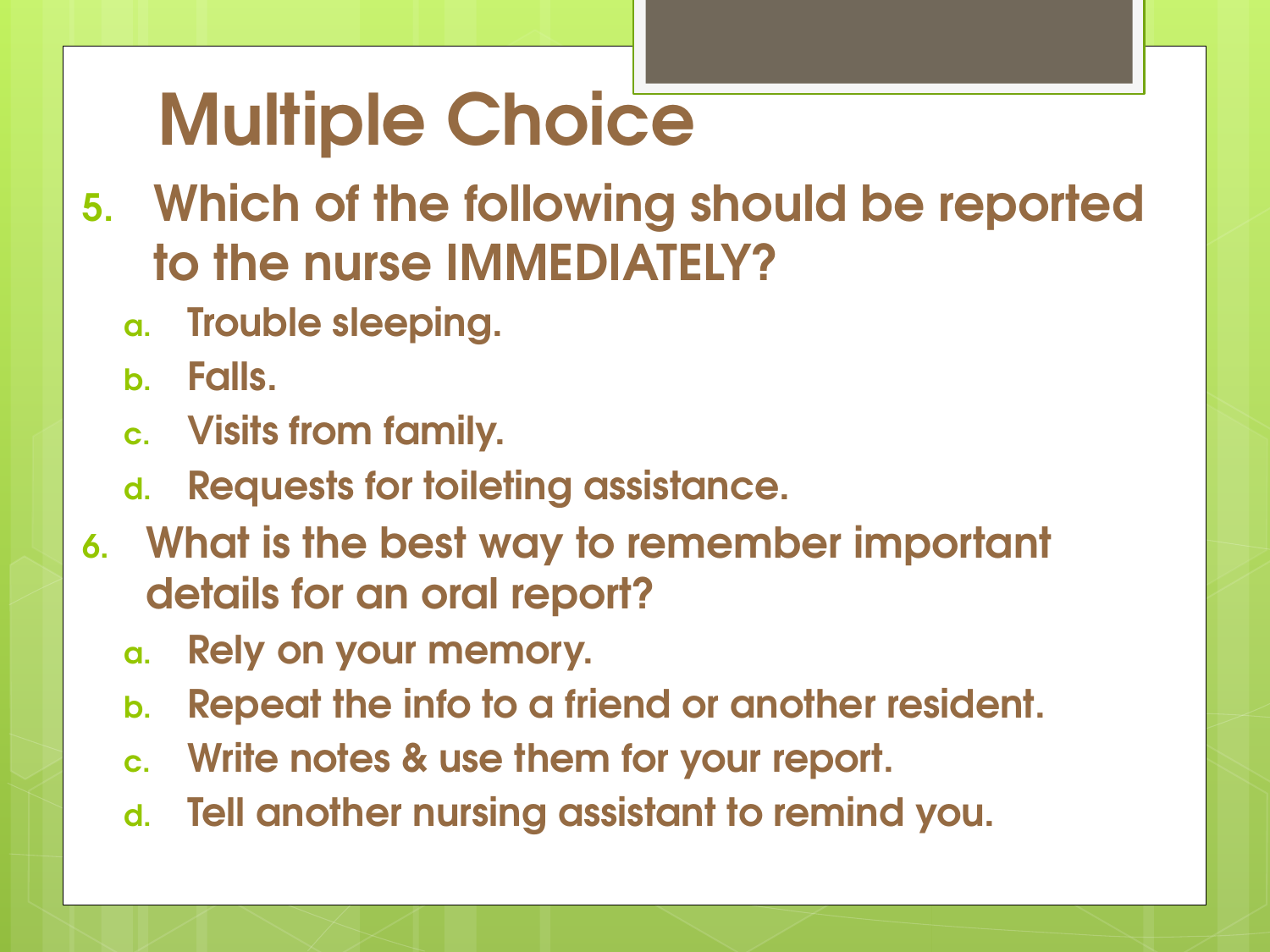

# Multiple Choice
Which of the following should be reported to the nurse IMMEDIATELY?
Trouble sleeping.
Falls.
Visits from family.
Requests for toileting assistance.
What is the best way to remember important details for an oral report?
Rely on your memory.
Repeat the info to a friend or another resident.
Write notes & use them for your report.
Tell another nursing assistant to remind you.